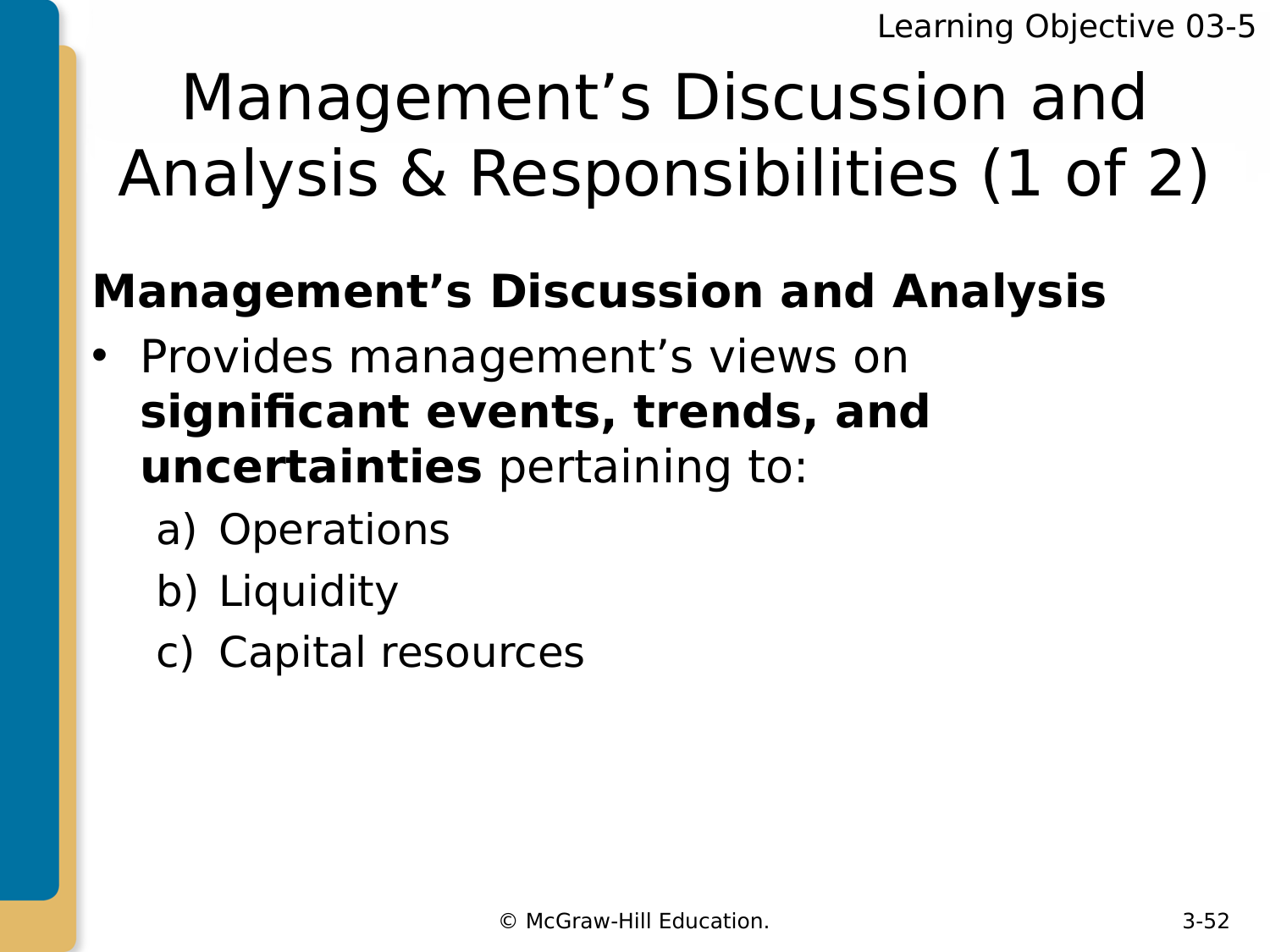

Learning Objective 03-5
# Management’s Discussion and Analysis & Responsibilities (1 of 2)
Management’s Discussion and Analysis
Provides management’s views on significant events, trends, and uncertainties pertaining to:
Operations
Liquidity
Capital resources